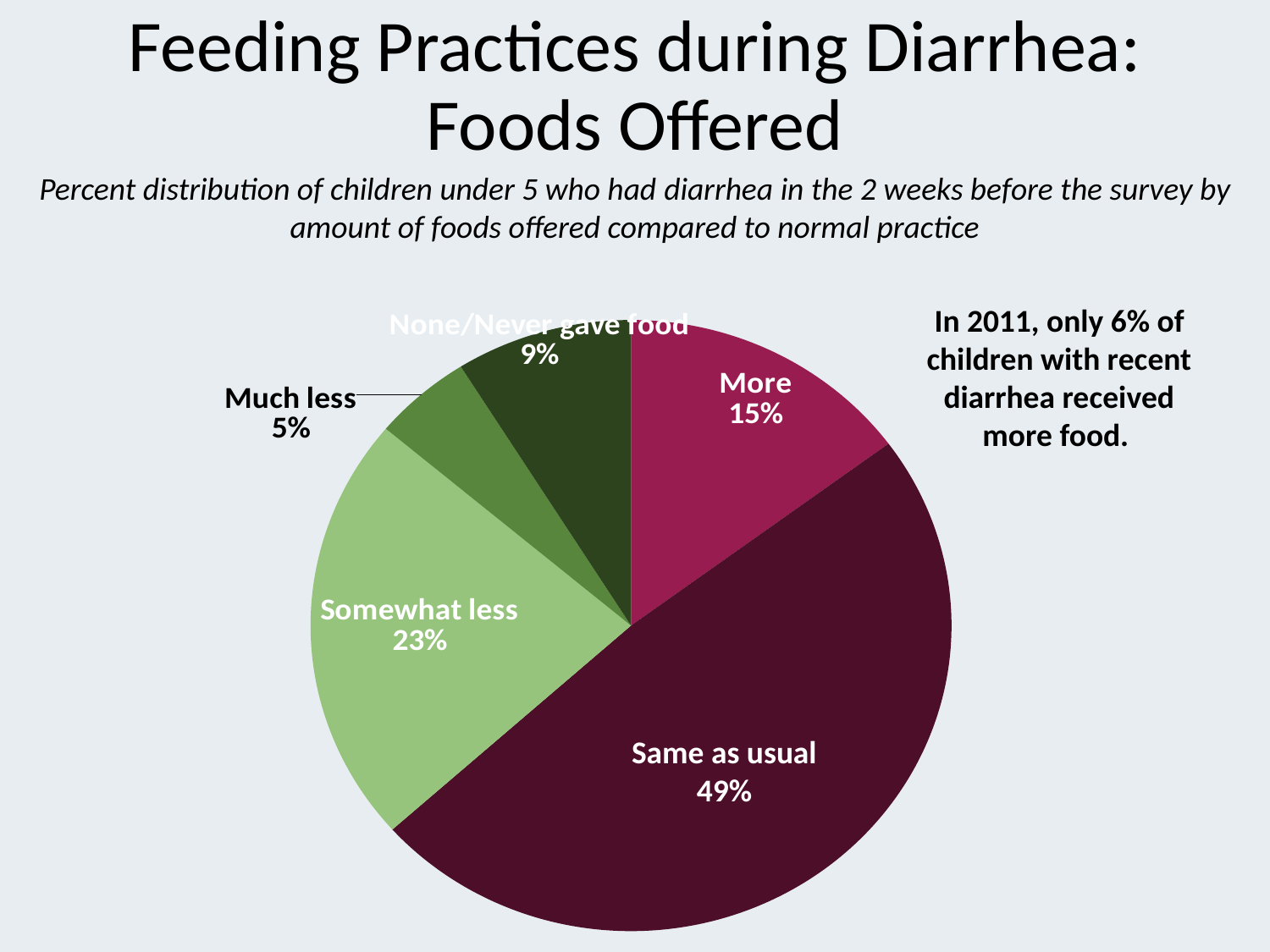

# Feeding Practices during Diarrhea: Foods Offered
Percent distribution of children under 5 who had diarrhea in the 2 weeks before the survey by amount of foods offered compared to normal practice

### Chart

| Category | Series 1 |
|---|---|
| More | 15.0 |
| Same as usual | 49.0 |
| Somewhat less | 23.0 |
| Much less | 5.0 |
| None/Never gave food | 9.0 |
In 2011, only 6% of children with recent diarrhea received more food.
Same as usual
49%